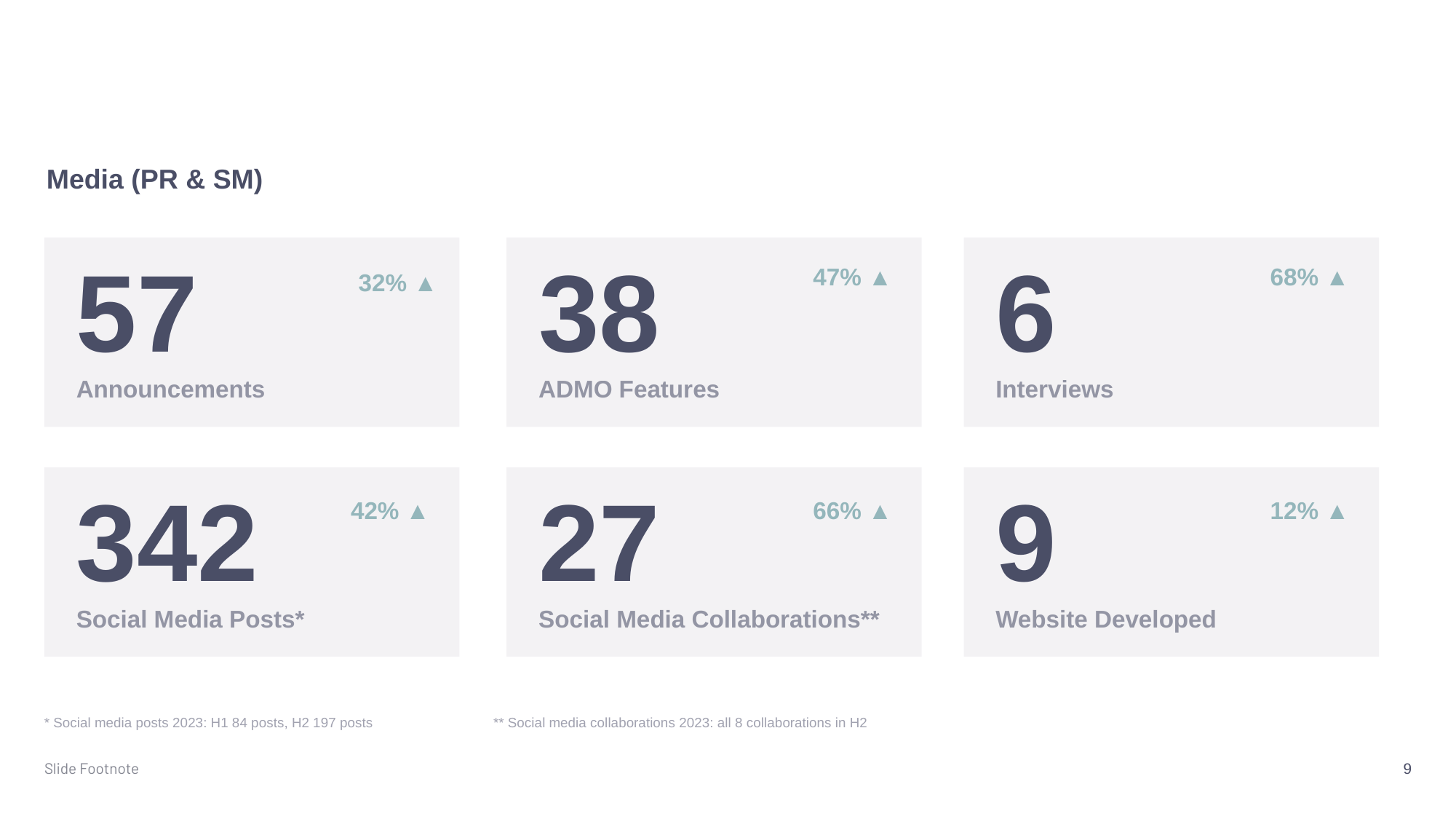

#
Media (PR & SM)

57
Announcements
38
ADMO Features
6
Interviews
32% ▲
47% ▲
68% ▲

342
Social Media Posts*
27
Social Media Collaborations**
9
Website Developed
42% ▲
66% ▲
12% ▲
* Social media posts 2023: H1 84 posts, H2 197 posts
** Social media collaborations 2023: all 8 collaborations in H2
Slide Footnote